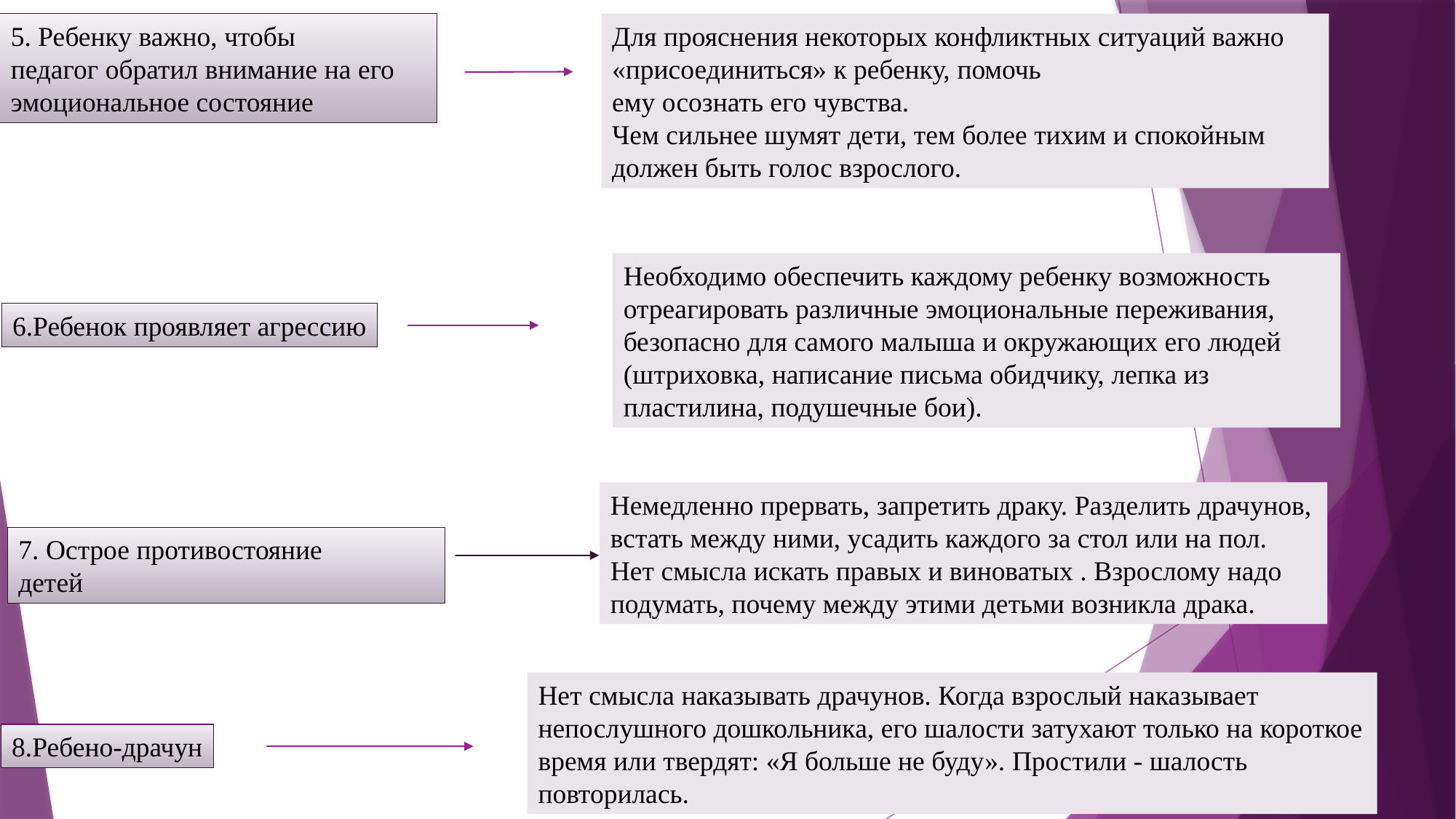

5. Ребенку важно, чтобы
педагог обратил внимание на его
эмоциональное состояние
Для прояснения некоторых конфликтных ситуаций важно «присоединиться» к ребенку, помочь
ему осознать его чувства.
Чем сильнее шумят дети, тем более тихим и спокойным должен быть голос взрослого.
Необходимо обеспечить каждому ребенку возможность отреагировать различные эмоциональные переживания, безопасно для самого малыша и окружающих его людей (штриховка, написание письма обидчику, лепка из пластилина, подушечные бои).
6.Ребенок проявляет агрессию
Немедленно прервать, запретить драку. Разделить драчунов, встать между ними, усадить каждого за стол или на пол. Нет смысла искать правых и виноватых . Взрослому надо подумать, почему между этими детьми возникла драка.
7. Острое противостояние
детей
Нет смысла наказывать драчунов. Когда взрослый наказывает непослушного дошкольника, его шалости затухают только на короткое время или твердят: «Я больше не буду». Простили - шалость
повторилась.
8.Ребено-драчун